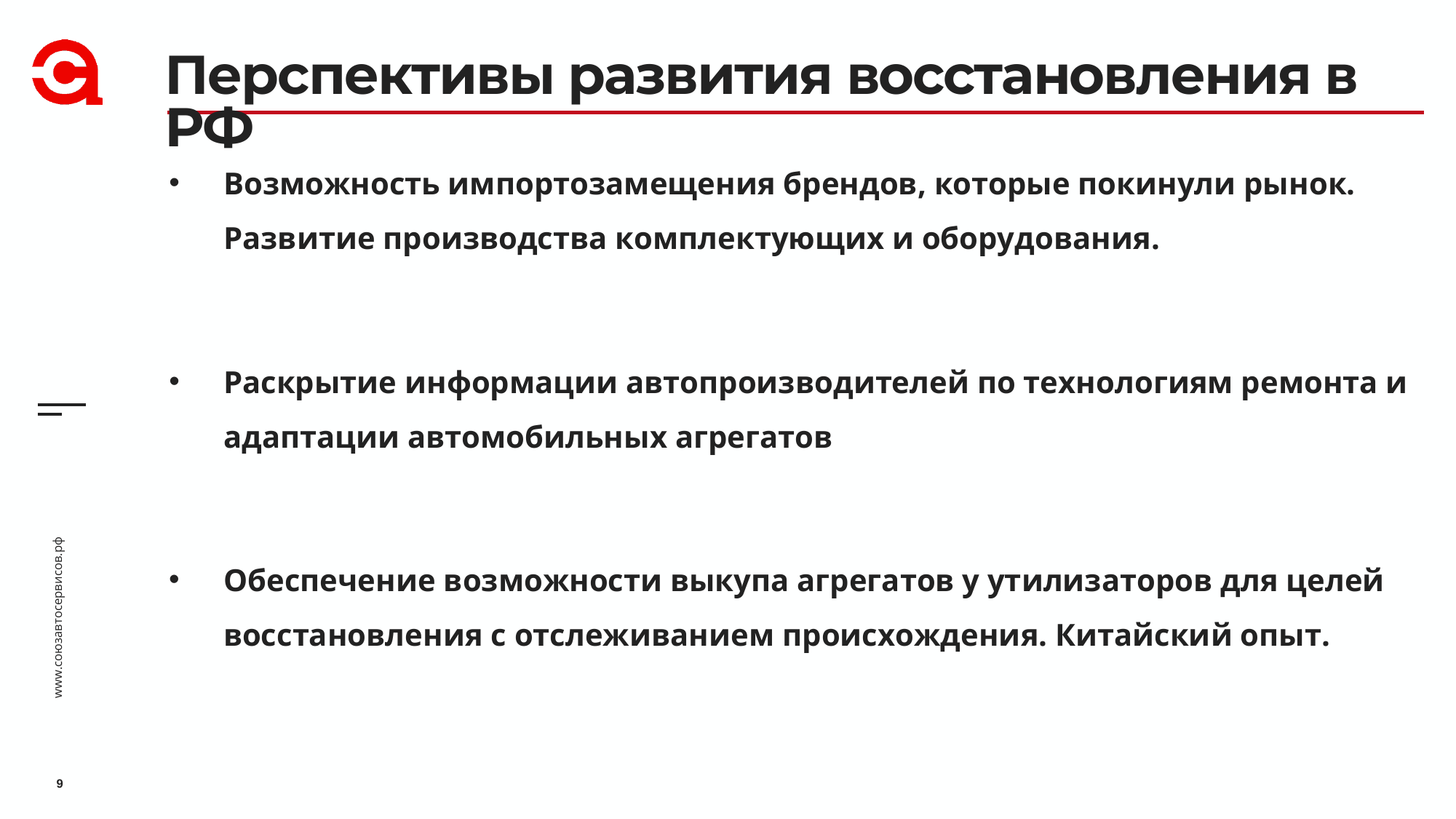

# Перспективы развития восстановления в РФ
Возможность импортозамещения брендов, которые покинули рынок.
Развитие производства комплектующих и оборудования.
Раскрытие информации автопроизводителей по технологиям ремонта и
адаптации автомобильных агрегатов
Обеспечение возможности выкупа агрегатов у утилизаторов для целей восстановления с отслеживанием происхождения. Китайский опыт.